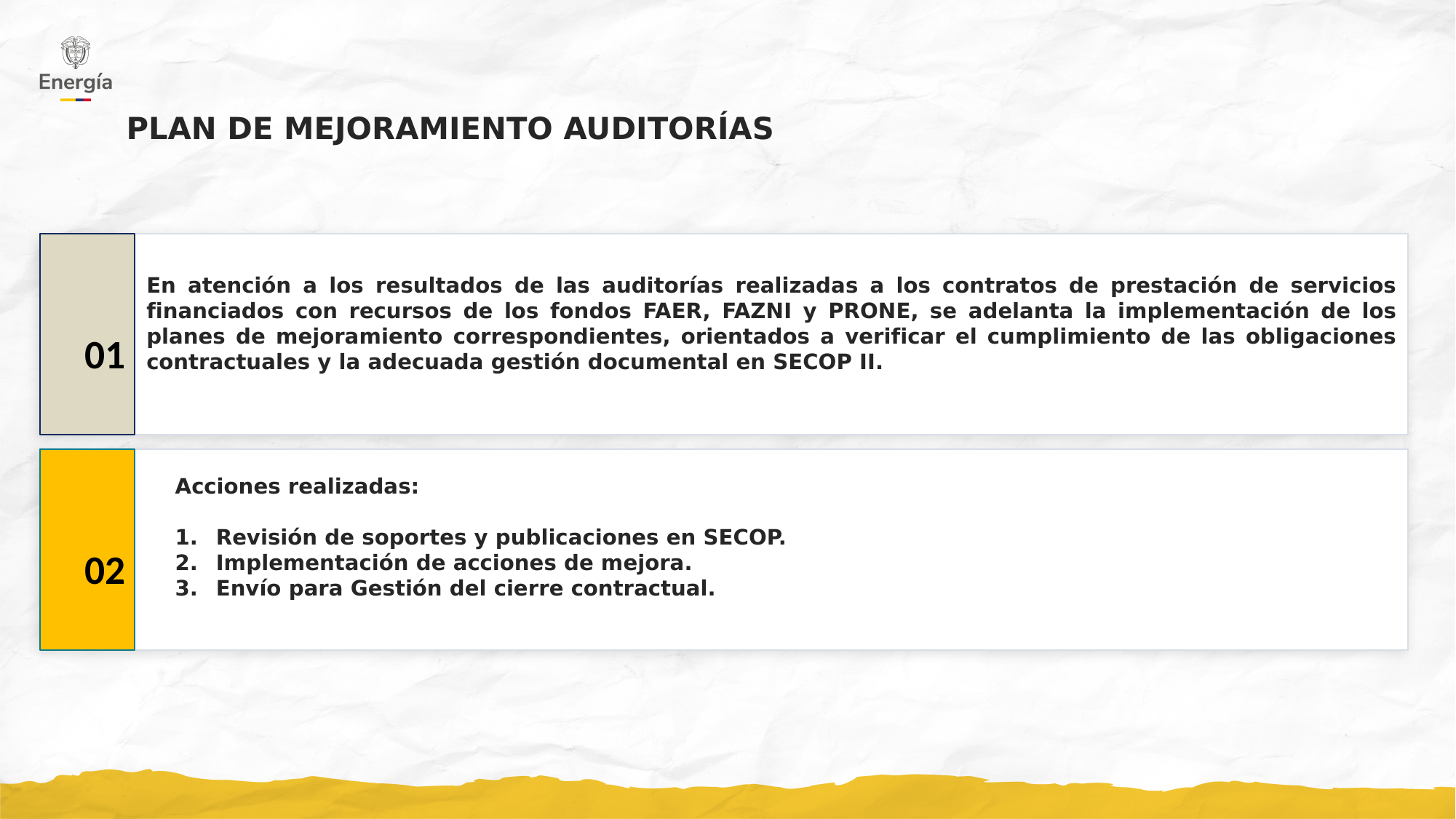

PLAN DE MEJORAMIENTO AUDITORÍAS

01
En atención a los resultados de las auditorías realizadas a los contratos de prestación de servicios financiados con recursos de los fondos FAER, FAZNI y PRONE, se adelanta la implementación de los planes de mejoramiento correspondientes, orientados a verificar el cumplimiento de las obligaciones contractuales y la adecuada gestión documental en SECOP II.

Acciones realizadas:

Revisión de soportes y publicaciones en SECOP.
Implementación de acciones de mejora.
Envío para Gestión del cierre contractual.

02